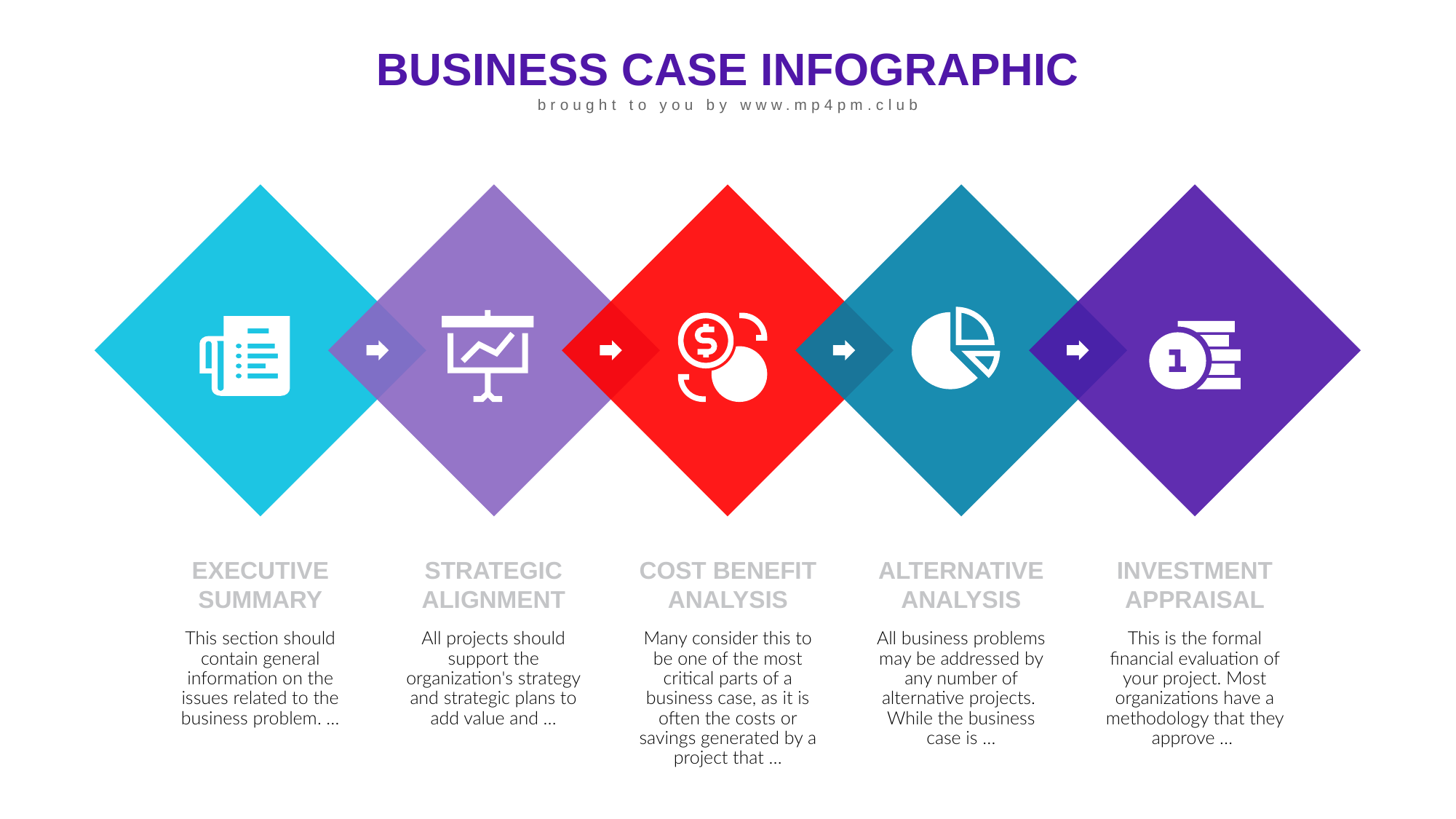

BUSINESS CASE INFOGRAPHIC
brought to you by www.mp4pm.club

EXECUTIVE SUMMARY
STRATEGIC ALIGNMENT
COST BENEFIT ANALYSIS
ALTERNATIVE ANALYSIS
INVESTMENT APPRAISAL
Many consider this to be one of the most critical parts of a business case, as it is often the costs or savings generated by a project that …
This section should contain general information on the issues related to the business problem. …
All projects should support the organization's strategy and strategic plans to add value and …
All business problems may be addressed by any number of alternative projects.  While the business case is …
This is the formal financial evaluation of your project. Most organizations have a methodology that they approve …